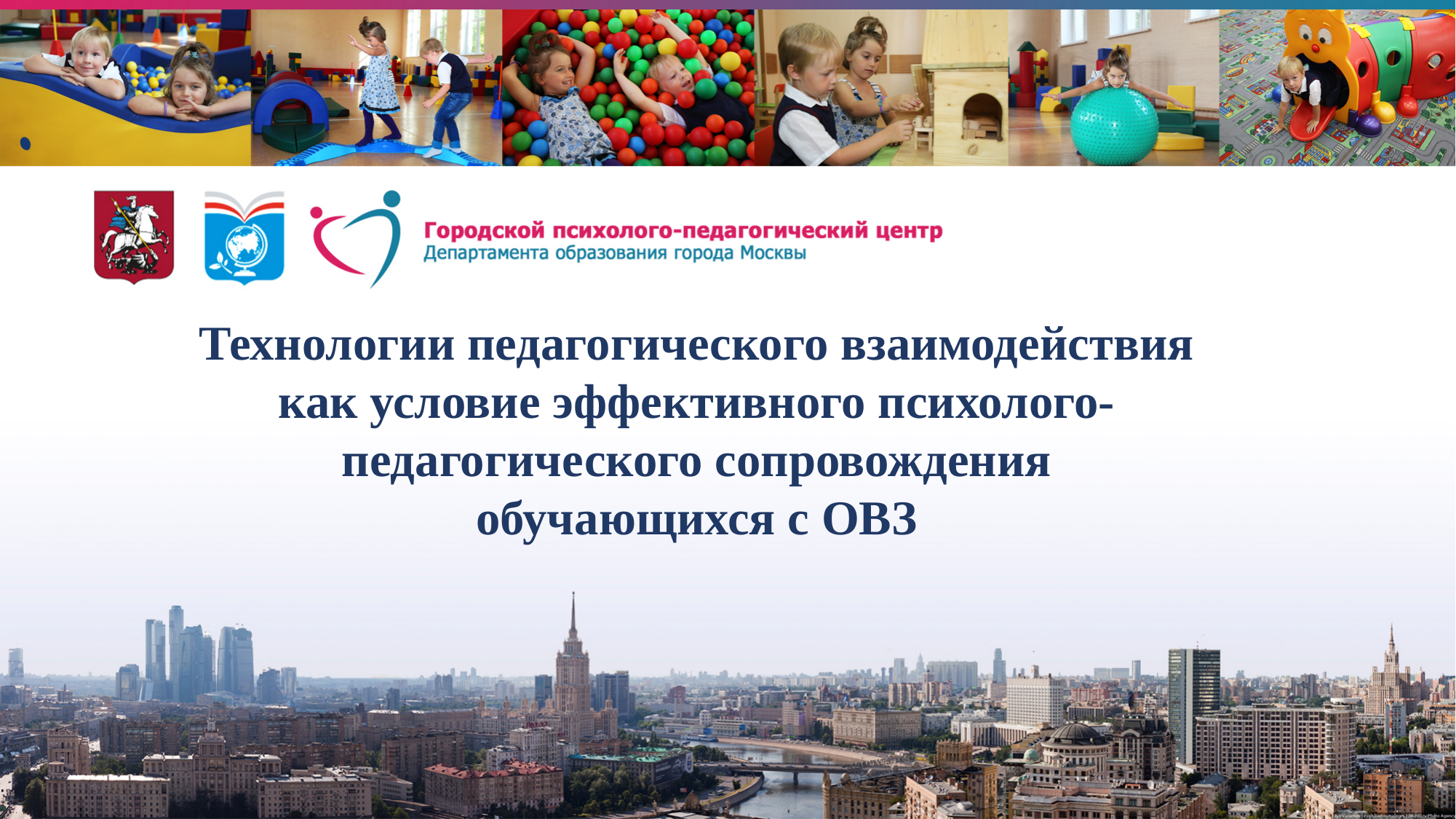

Технологии педагогического взаимодействия как условие эффективного психолого-педагогического сопровождения обучающихся с ОВЗ
1